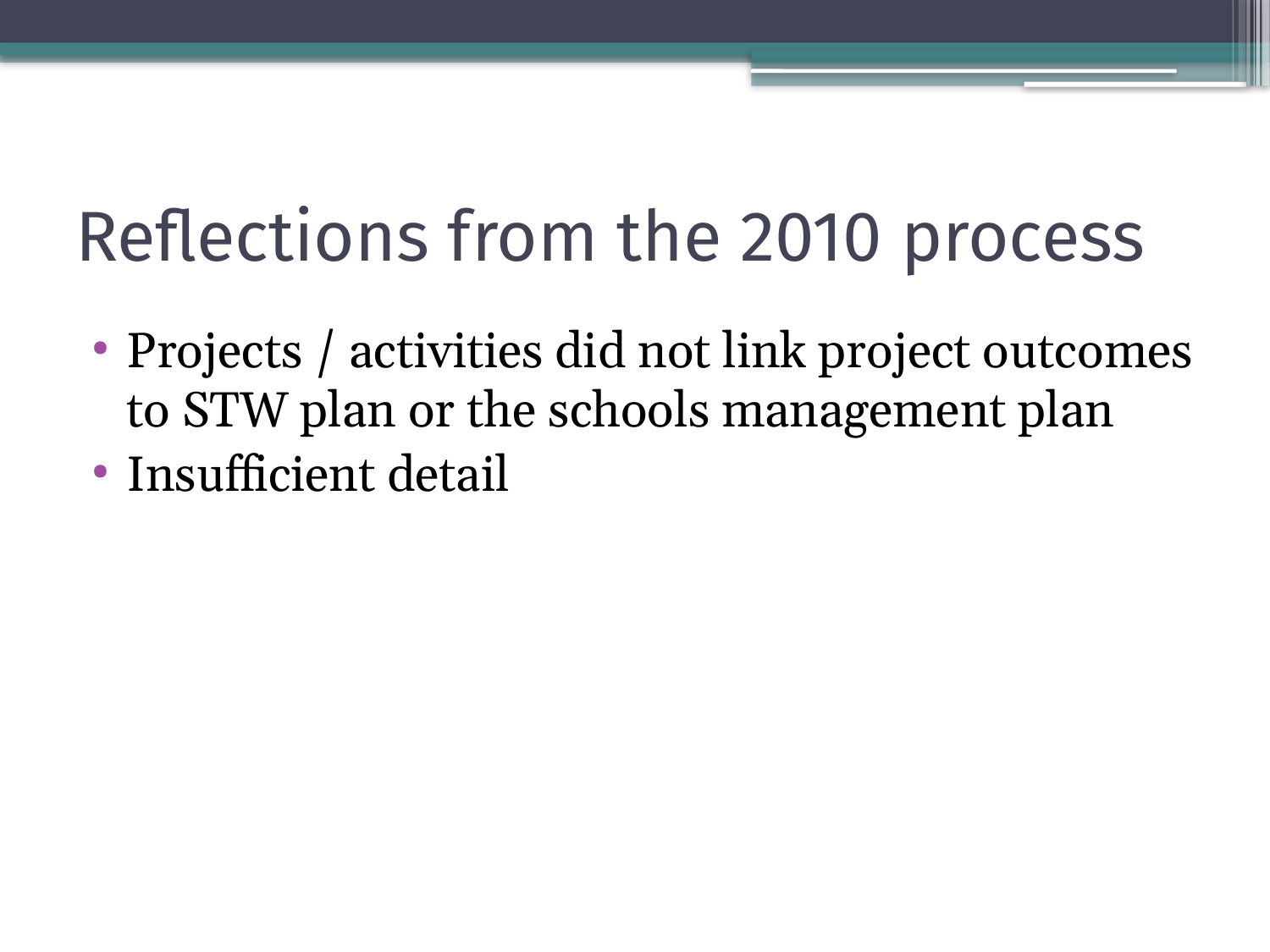

# Reflections from the 2010 process
Projects / activities did not link project outcomes to STW plan or the schools management plan
Insufficient detail